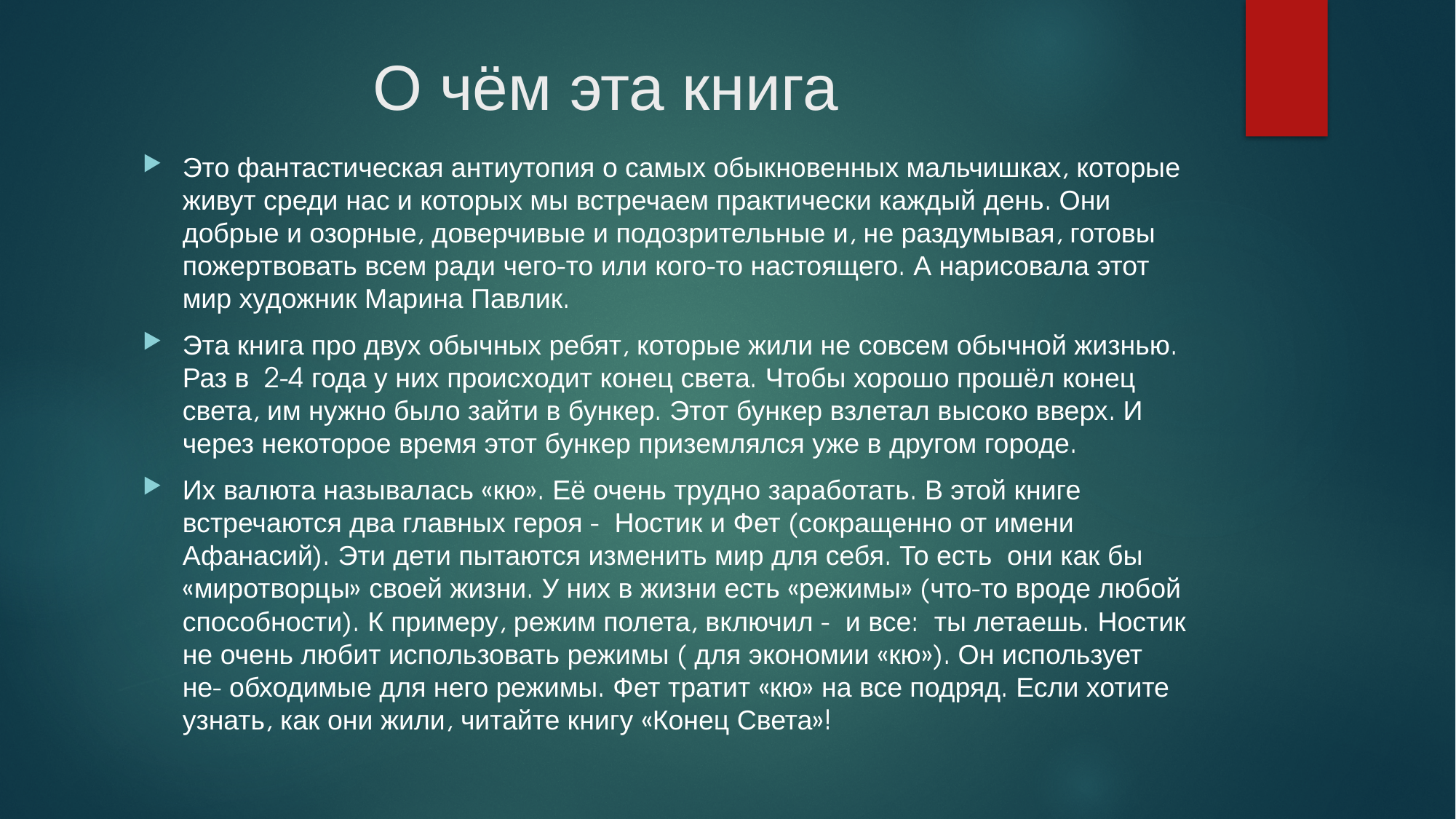

# О чём эта книга
Это фантастическая антиутопия о самых обыкновенных мальчишках, которые живут среди нас и которых мы встречаем практически каждый день. Они добрые и озорные, доверчивые и подозрительные и, не раздумывая, готовы пожертвовать всем ради чего-то или кого-то настоящего. А нарисовала этот мир художник Марина Павлик.
Эта книга про двух обычных ребят, которые жили не совсем обычной жизнью. Раз в  2-4 года у них происходит конец света. Чтобы хорошо прошёл конец света, им нужно было зайти в бункер. Этот бункер взлетал высоко вверх. И через некоторое время этот бункер приземлялся уже в другом городе.
Их валюта называлась «кю». Её очень трудно заработать. В этой книге встречаются два главных героя -  Ностик и Фет (сокращенно от имени Афанасий). Эти дети пытаются изменить мир для себя. То есть  они как бы «миротворцы» своей жизни. У них в жизни есть «режимы» (что-то вроде любой способности). К примеру, режим полета, включил -  и все:  ты летаешь. Ностик не очень любит использовать режимы ( для экономии «кю»). Он использует не- обходимые для него режимы. Фет тратит «кю» на все подряд. Если хотите узнать, как они жили, читайте книгу «Конец Света»!